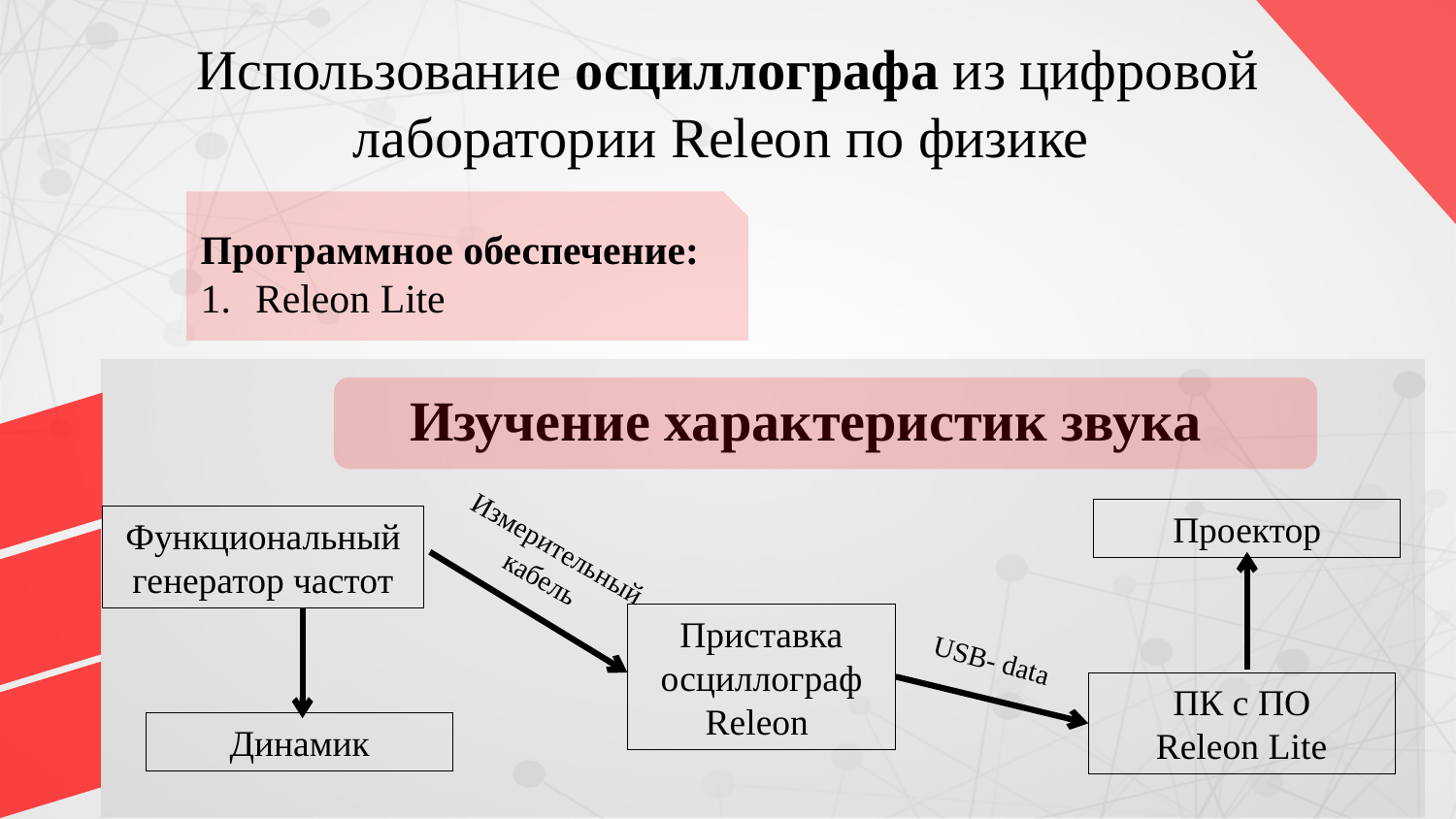

# Использование осциллографа из цифровой лаборатории Releon по физике
Программное обеспечение:
Releon Lite

Изучение характеристик звука

Проектор
Функциональный генератор частот
Измерительный кабель

Приставка осциллограф Releon
USB- data
ПК с ПО
Releon Lite

Динамик